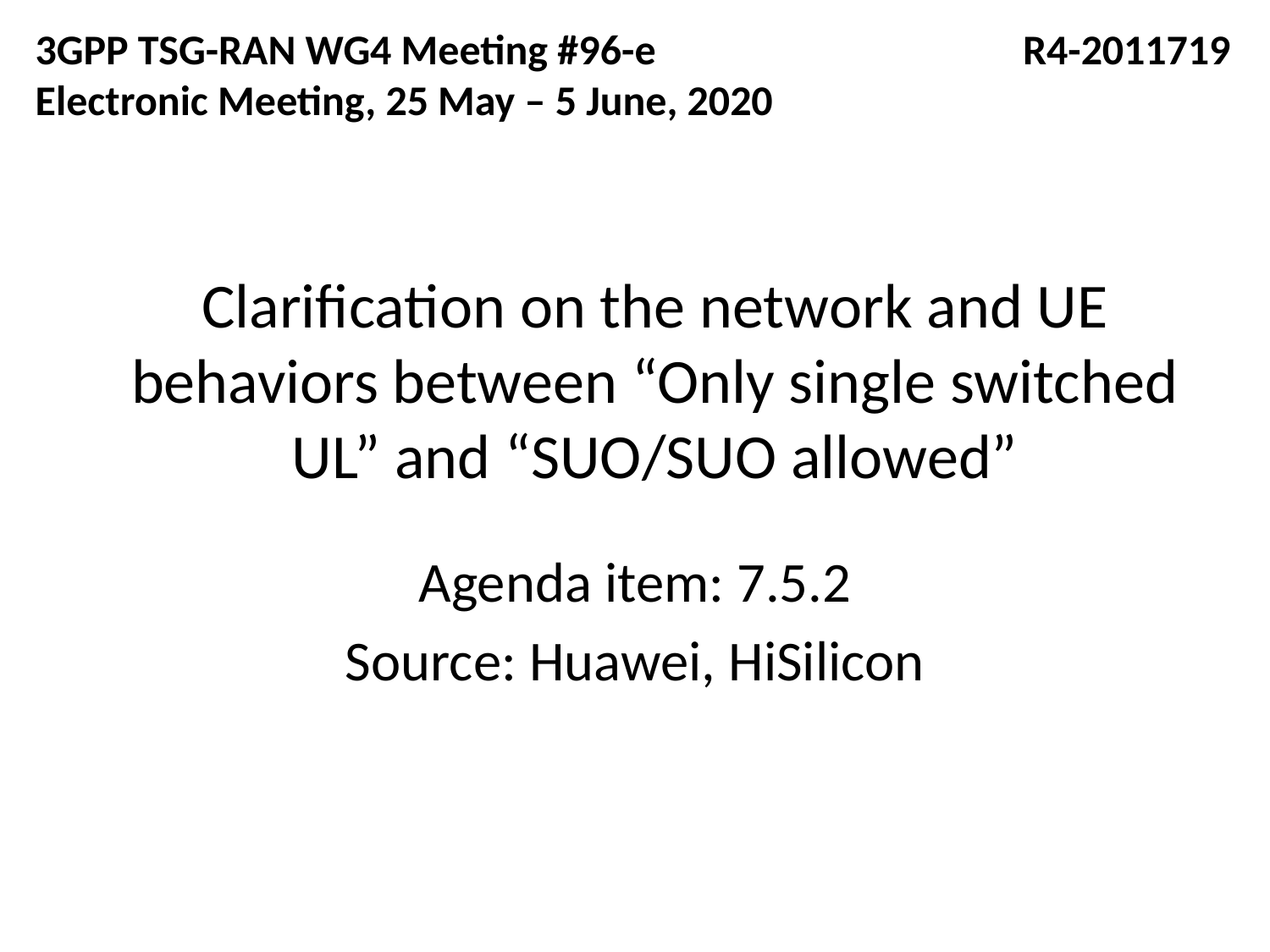

3GPP TSG-RAN WG4 Meeting #96-e	                                     R4-2011719
Electronic Meeting, 25 May – 5 June, 2020
# Clarification on the network and UE behaviors between “Only single switched UL” and “SUO/SUO allowed”
Agenda item: 7.5.2
Source: Huawei, HiSilicon